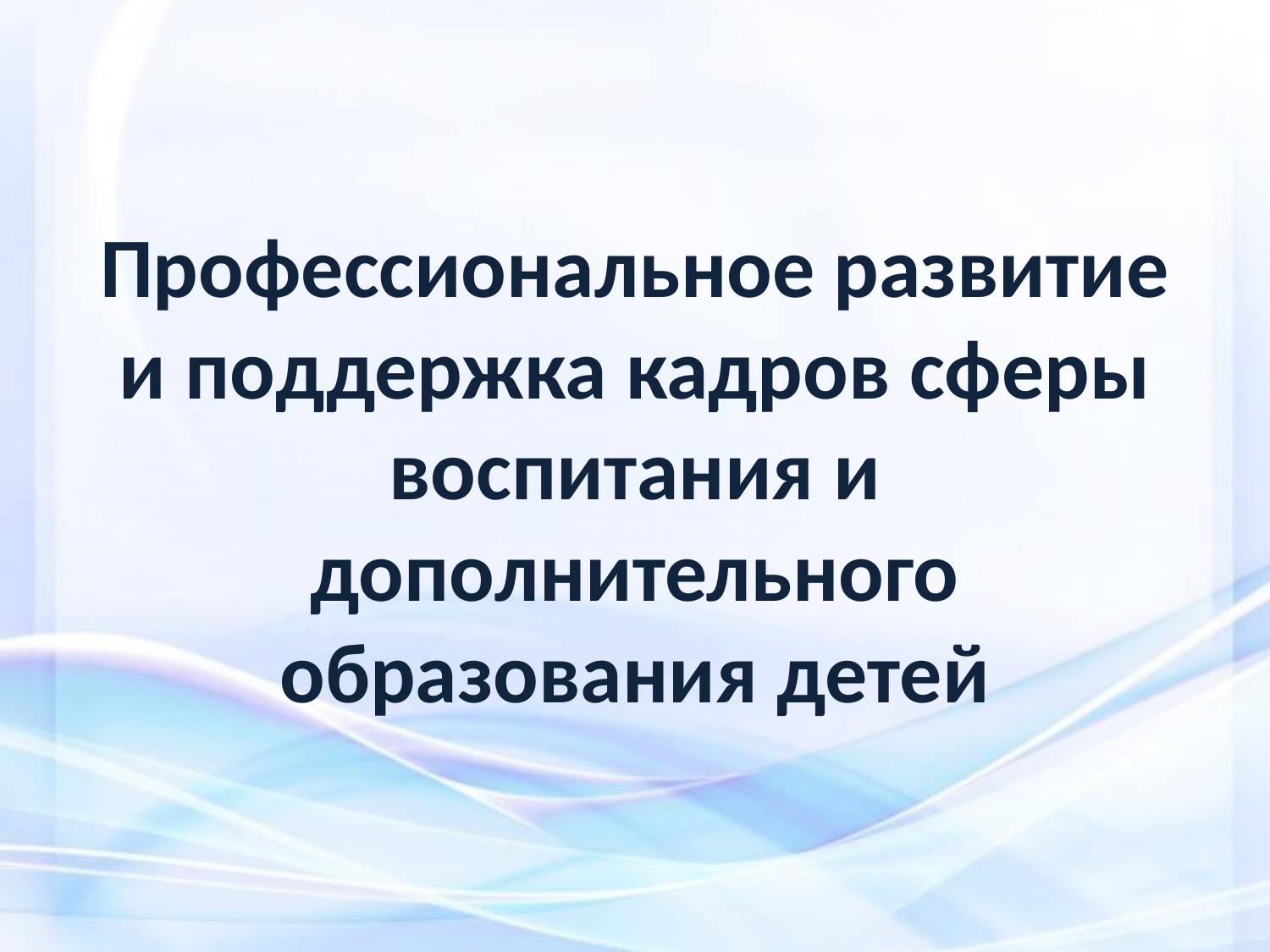

Профессиональное развитие и поддержка кадров сферы воспитания и дополнительного образования детей